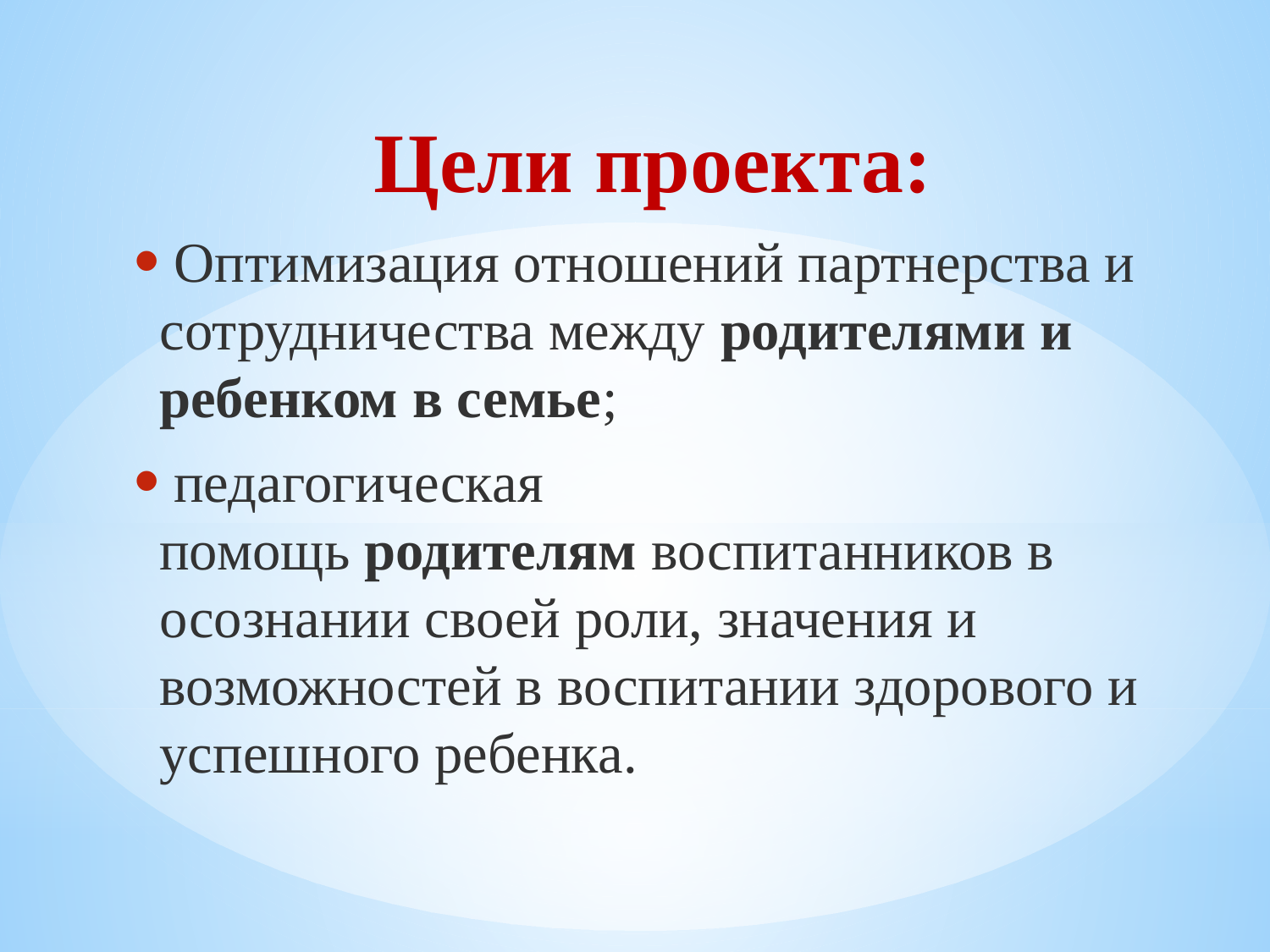

Цели проекта:
 Оптимизация отношений партнерства и сотрудничества между родителями и ребенком в семье;
 педагогическая помощь родителям воспитанников в осознании своей роли, значения и возможностей в воспитании здорового и успешного ребенка.

#